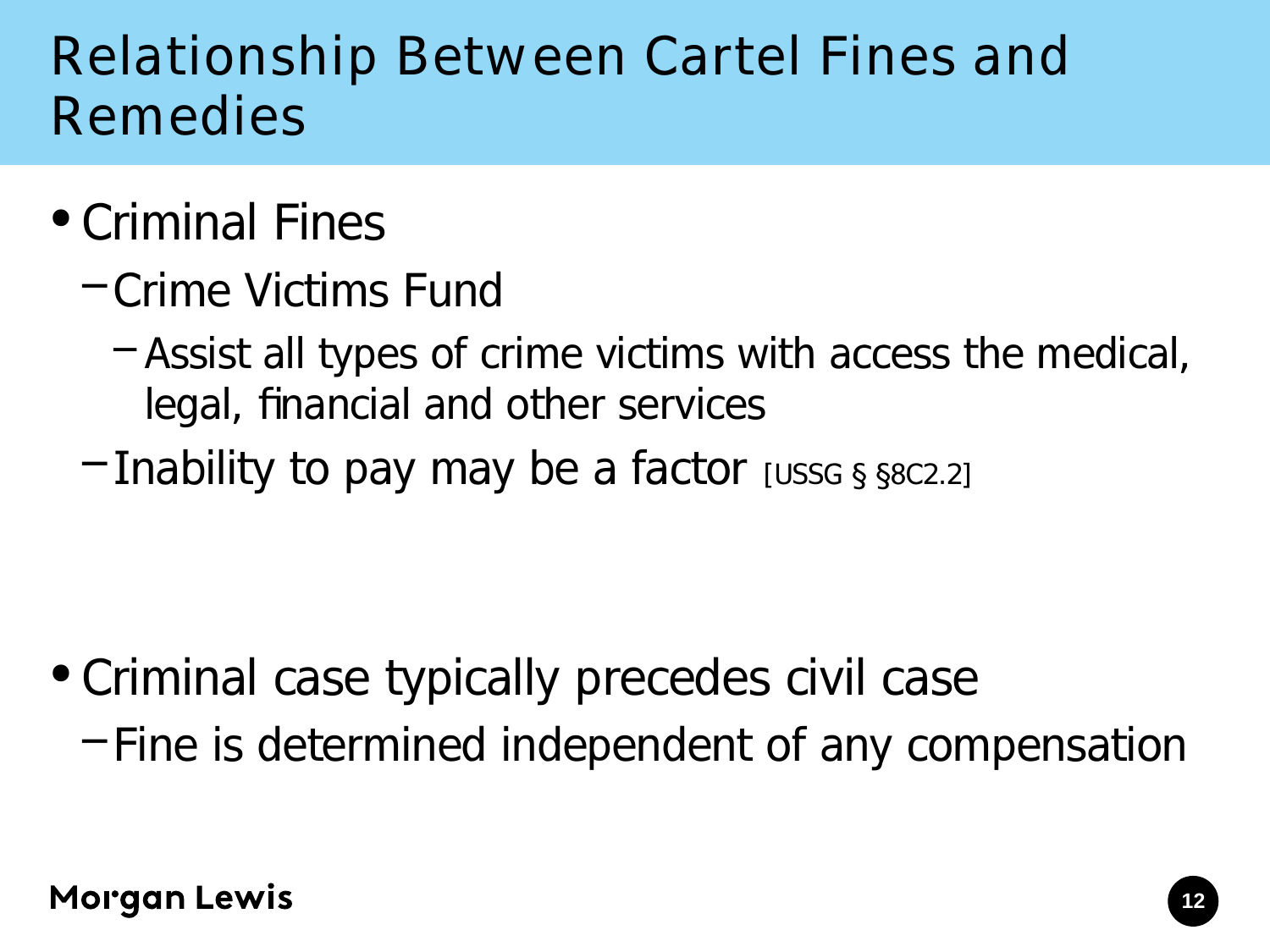

# Relationship Between Cartel Fines and Remedies
Criminal Fines
Crime Victims Fund
Assist all types of crime victims with access the medical, legal, financial and other services
Inability to pay may be a factor [USSG § §8C2.2]

Criminal case typically precedes civil case
Fine is determined independent of any compensation

12